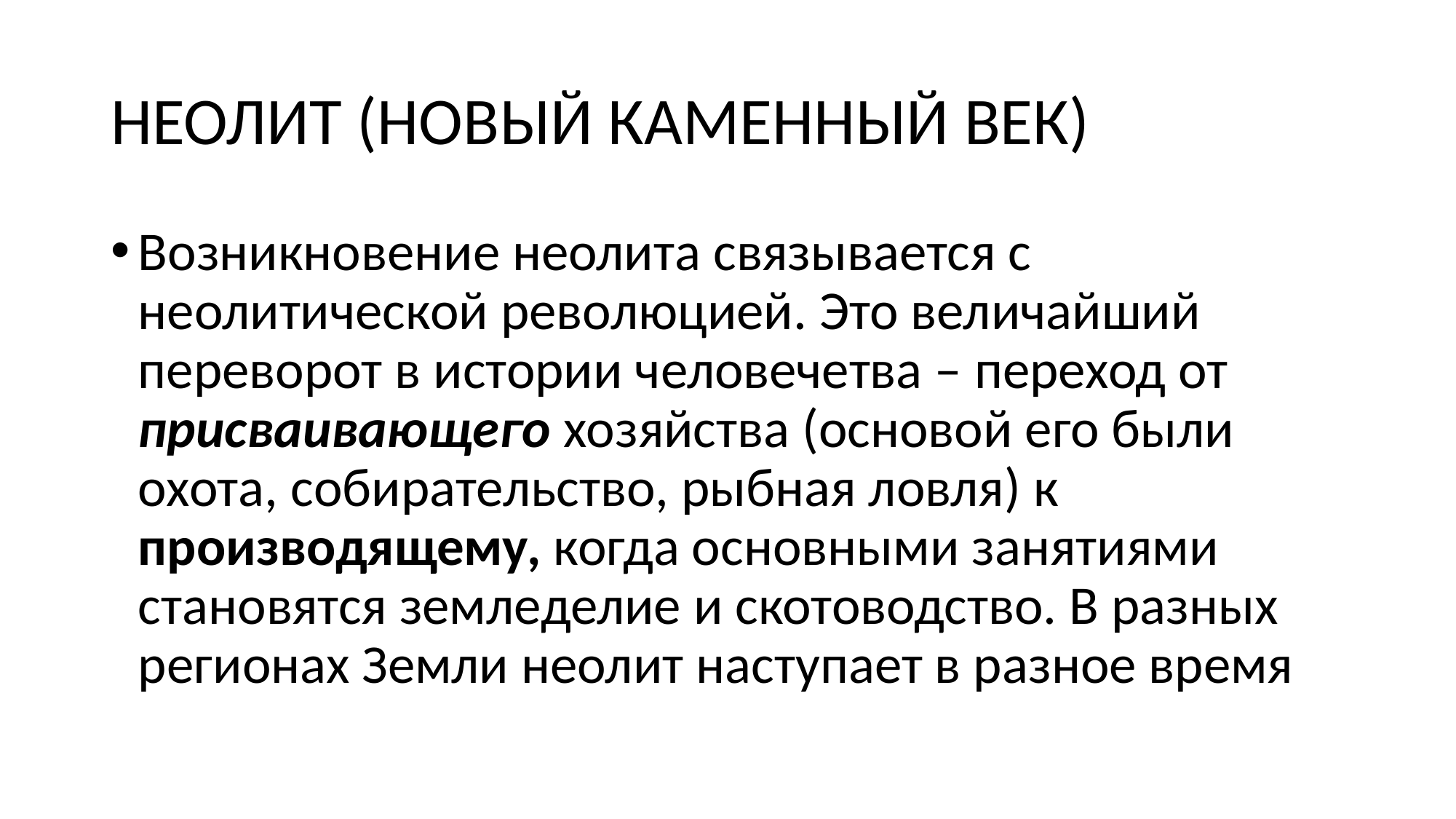

# НЕОЛИТ (НОВЫЙ КАМЕННЫЙ ВЕК)
Возникновение неолита связывается с неолитической революцией. Это величайший переворот в истории человечетва – переход от присваивающего хозяйства (основой его были охота, собирательство, рыбная ловля) к производящему, когда основными занятиями становятся земледелие и скотоводство. В разных регионах Земли неолит наступает в разное время